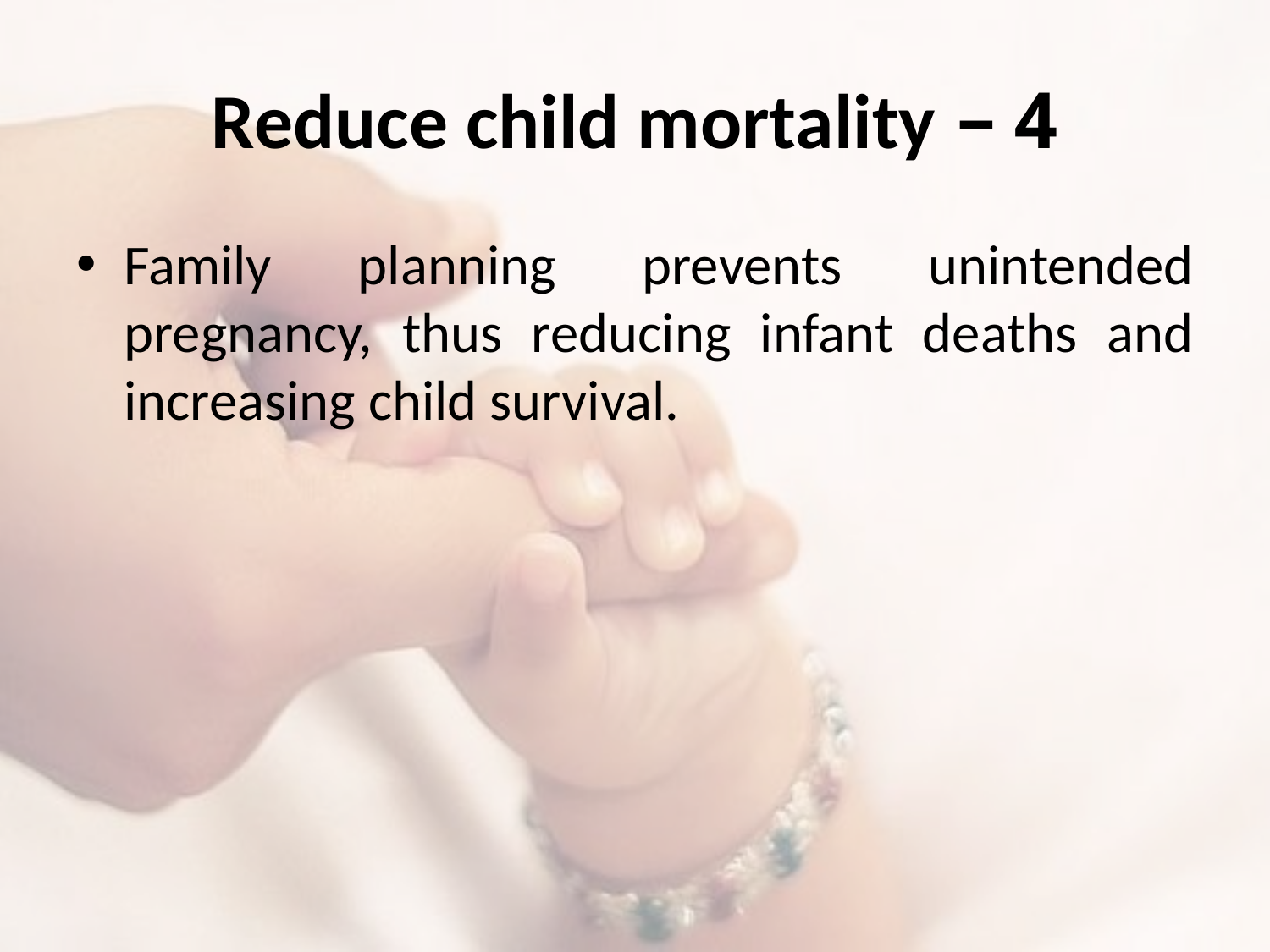

# 4 – Reduce child mortality
Family planning prevents unintended pregnancy, thus reducing infant deaths and increasing child survival.